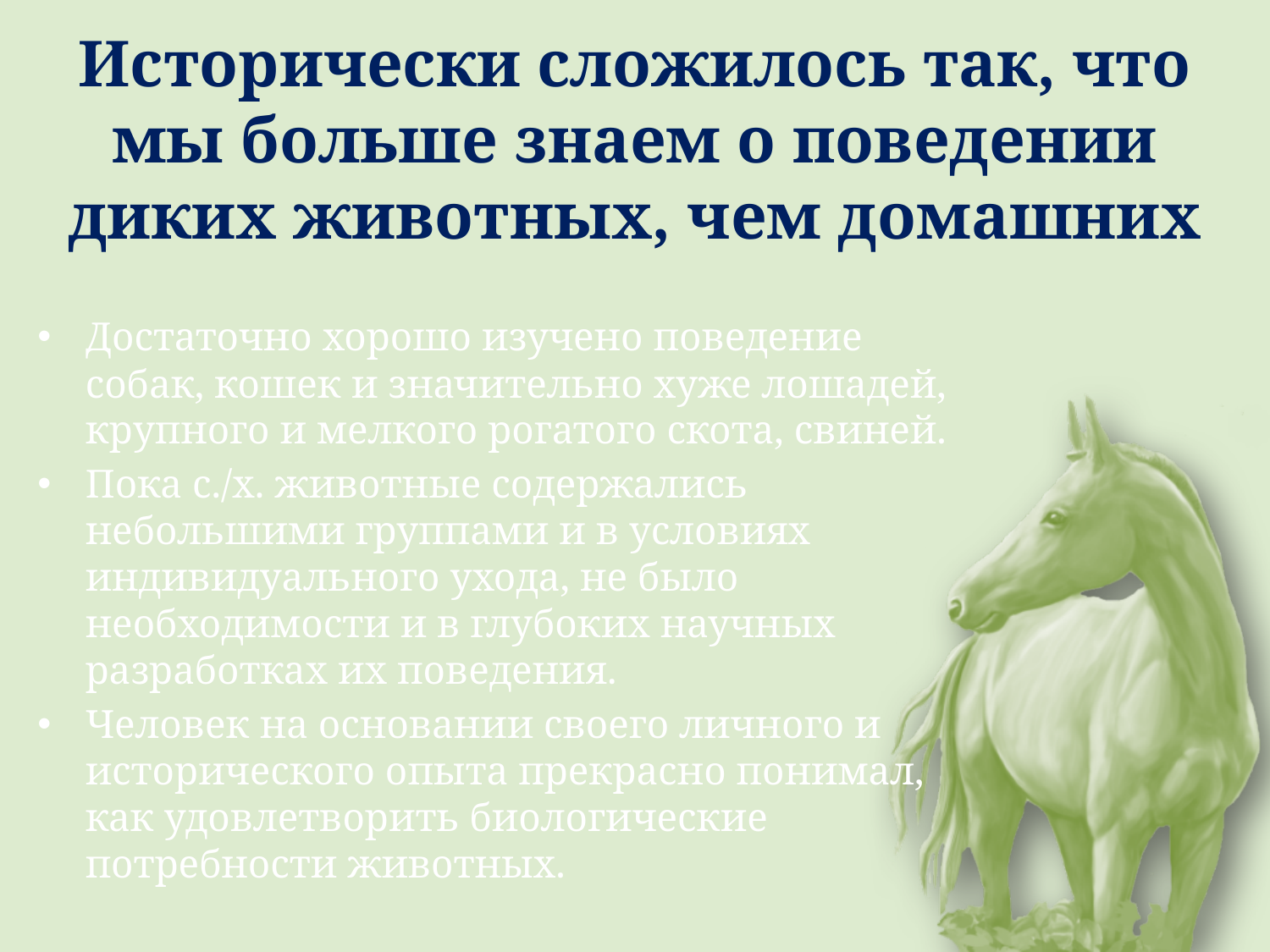

# Исторически сложилось так, что мы больше знаем о поведении диких животных, чем домашних
Достаточно хорошо изучено поведение собак, кошек и значительно хуже лошадей, крупного и мелкого рогатого скота, свиней.
Пока с./х. животные содержались небольшими группами и в условиях индивидуального ухода, не было необходимости и в глубоких научных разработках их поведения.
Человек на основании своего личного и исторического опыта прекрасно понимал, как удовлетворить биологические потребности животных.